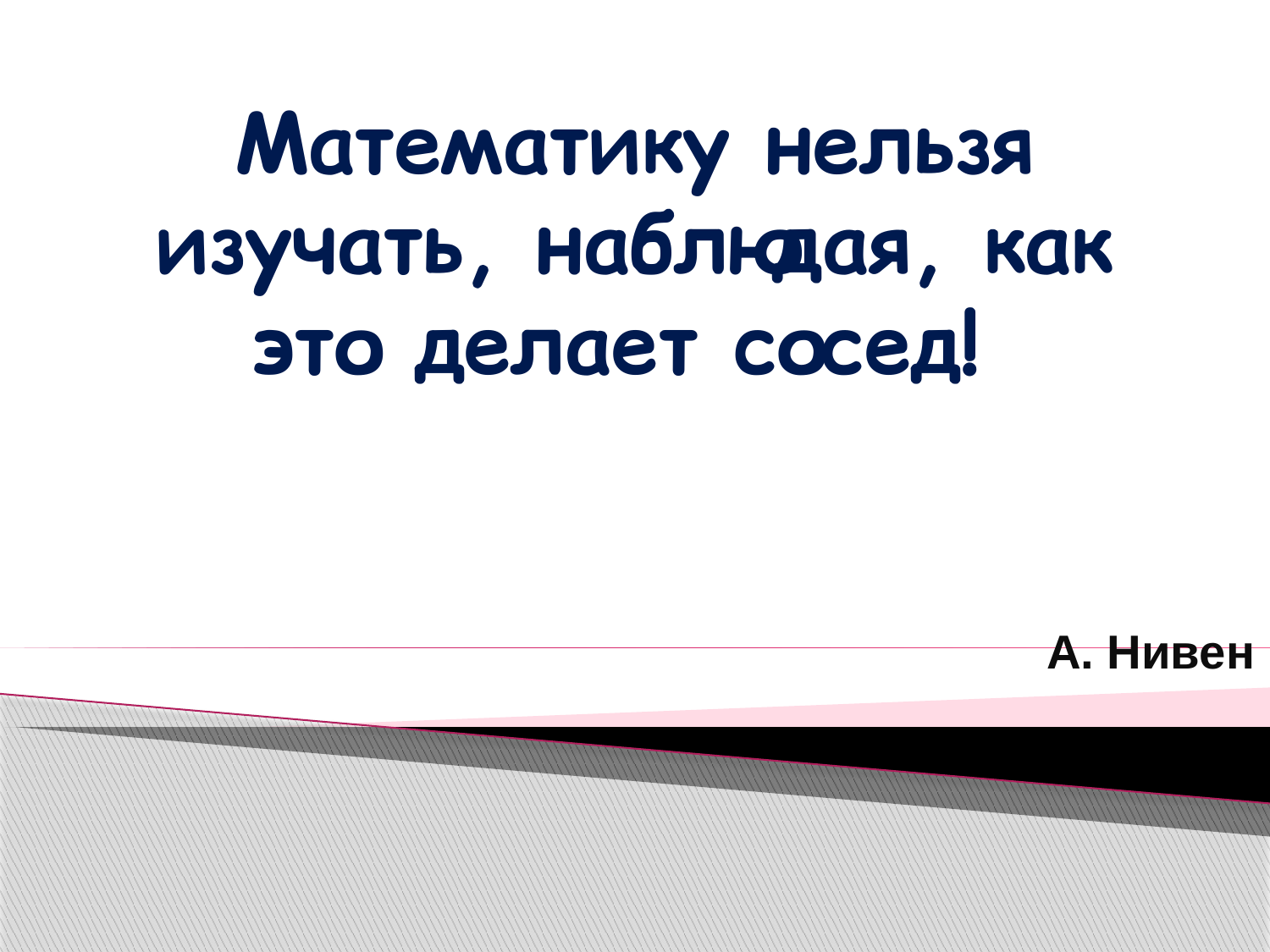

# Математику нельзя изучать, наблюдая, как это делает сосед!
А. Нивен